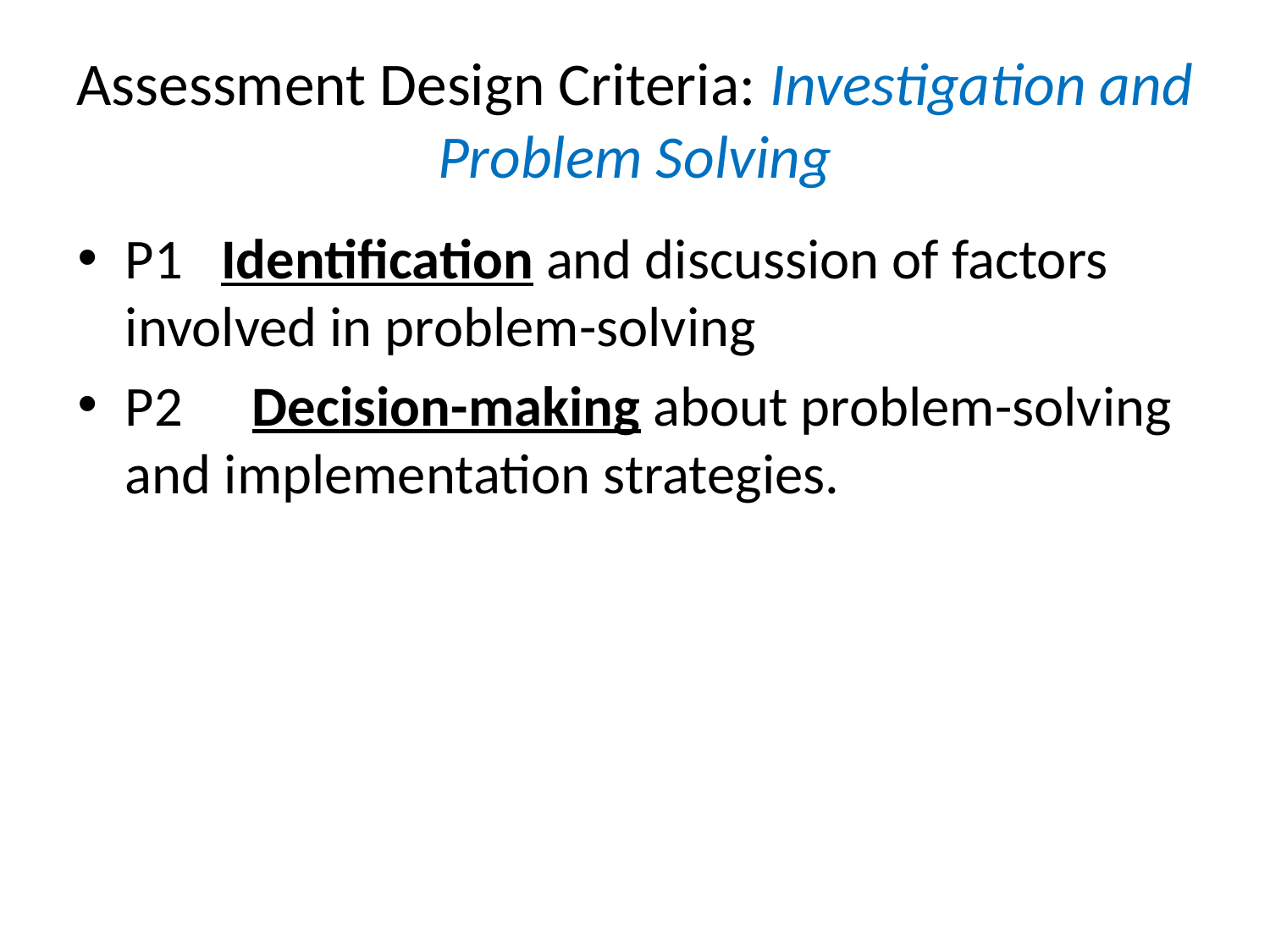

# Assessment Design Criteria: Investigation and Problem Solving
P1   Identification and discussion of factors involved in problem-solving
P2	Decision-making about problem-solving and implementation strategies.